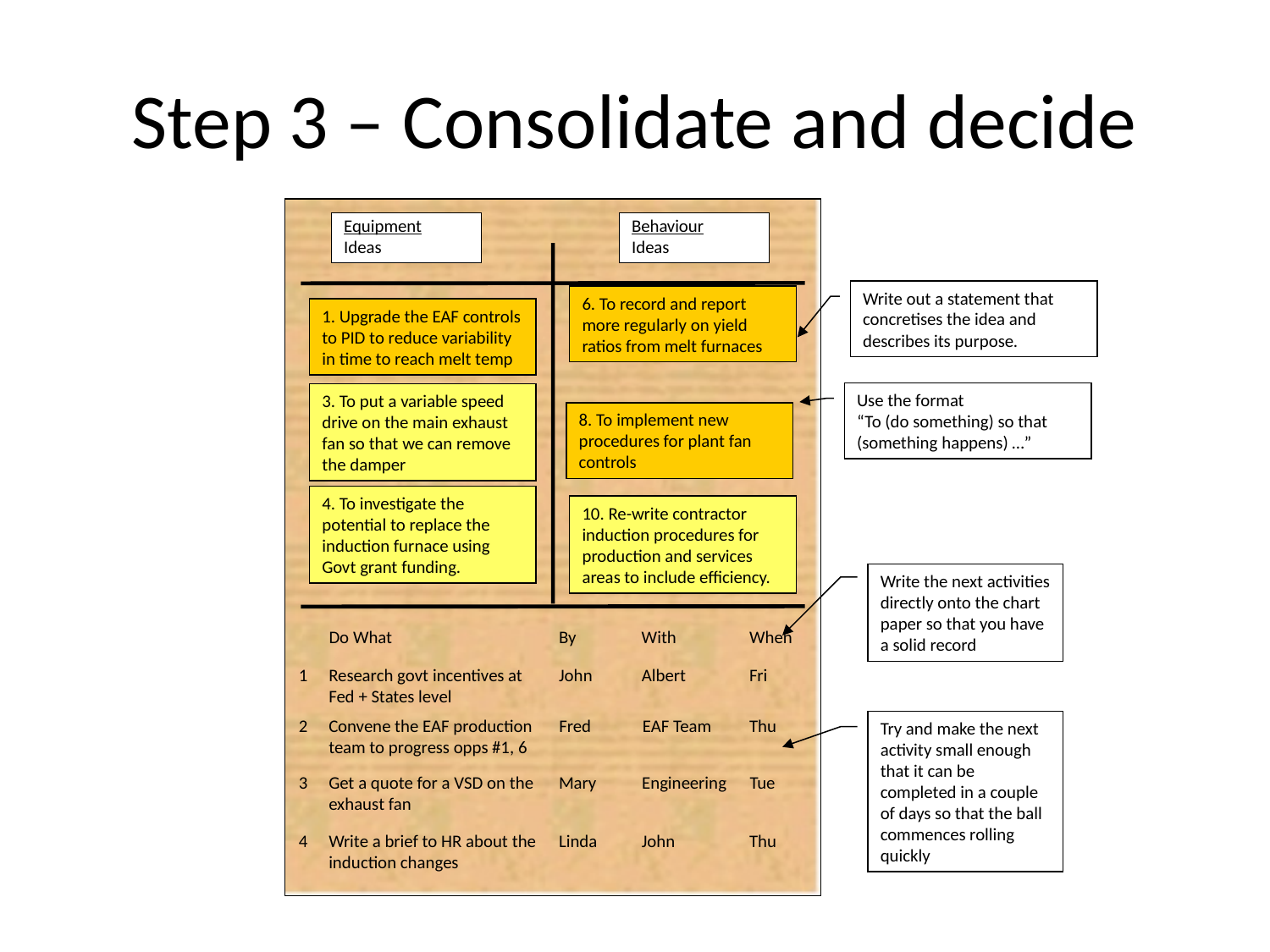

# Step 3 – Consolidate and decide

Equipment
Ideas
Behaviour
Ideas

Write out a statement that concretises the idea and describes its purpose.
6. To record and report more regularly on yield ratios from melt furnaces
1. Upgrade the EAF controls to PID to reduce variability in time to reach melt temp

Use the format
“To (do something) so that (something happens) …”
3. To put a variable speed drive on the main exhaust fan so that we can remove the damper
8. To implement new procedures for plant fan controls
4. To investigate the potential to replace the induction furnace using Govt grant funding.
10. Re-write contractor induction procedures for production and services areas to include efficiency.
Write the next activities directly onto the chart paper so that you have a solid record
Do What
By
With
When
1
Research govt incentives at Fed + States level
John
Albert
Fri
Try and make the next activity small enough that it can be completed in a couple of days so that the ball commences rolling quickly
2
Convene the EAF production team to progress opps #1, 6
Fred
EAF Team
Thu
.
3
Get a quote for a VSD on the exhaust fan
Mary
Engineering
Tue
4
Write a brief to HR about the induction changes
Linda
John
Thu